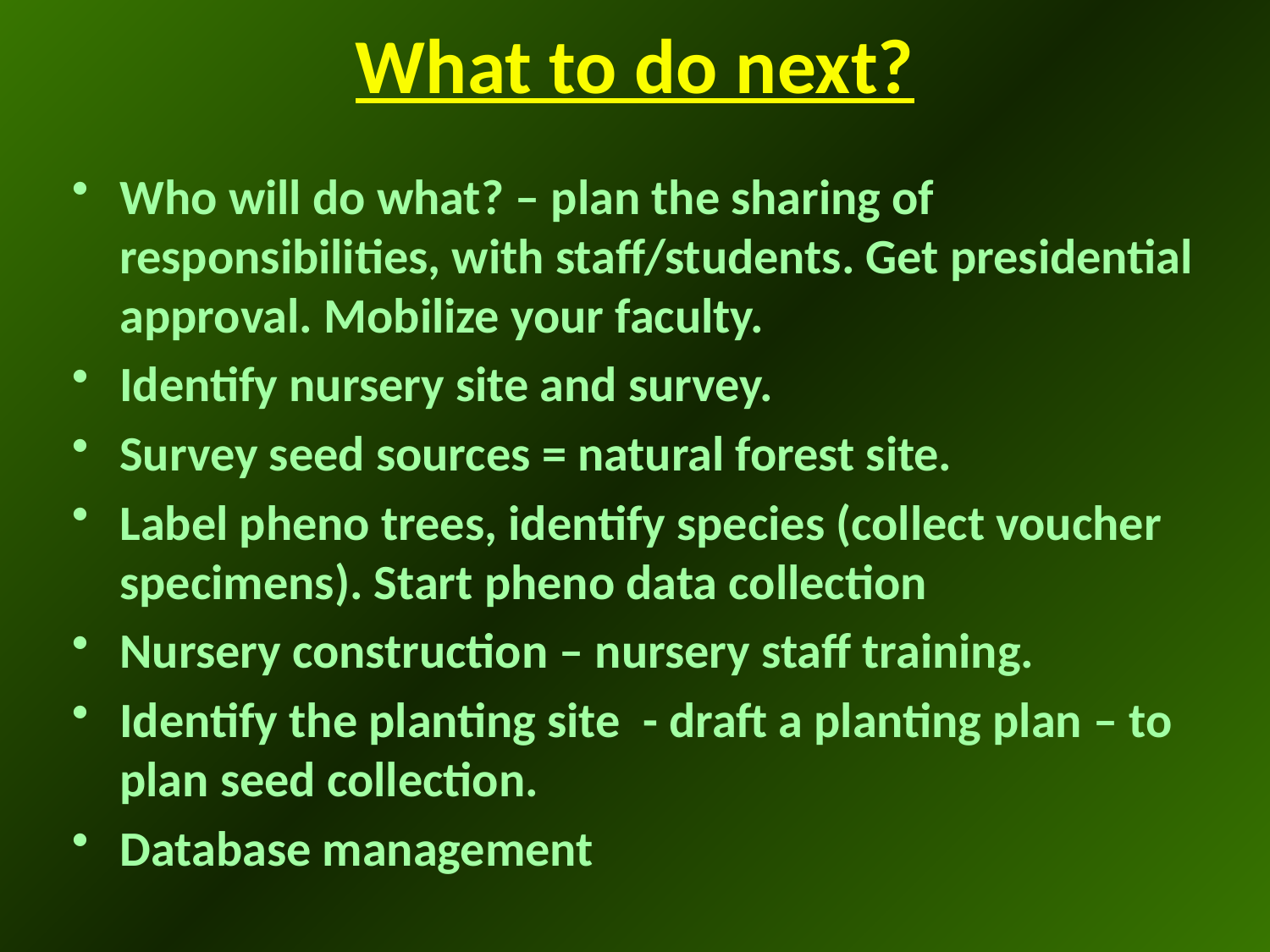

# What to do next?
Who will do what? – plan the sharing of  responsibilities, with staff/students. Get presidential approval. Mobilize your faculty.
Identify nursery site and survey.
Survey seed sources = natural forest site.
Label pheno trees, identify species (collect voucher specimens). Start pheno data collection
Nursery construction – nursery staff training.
Identify the planting site  - draft a planting plan – to plan seed collection.
Database management